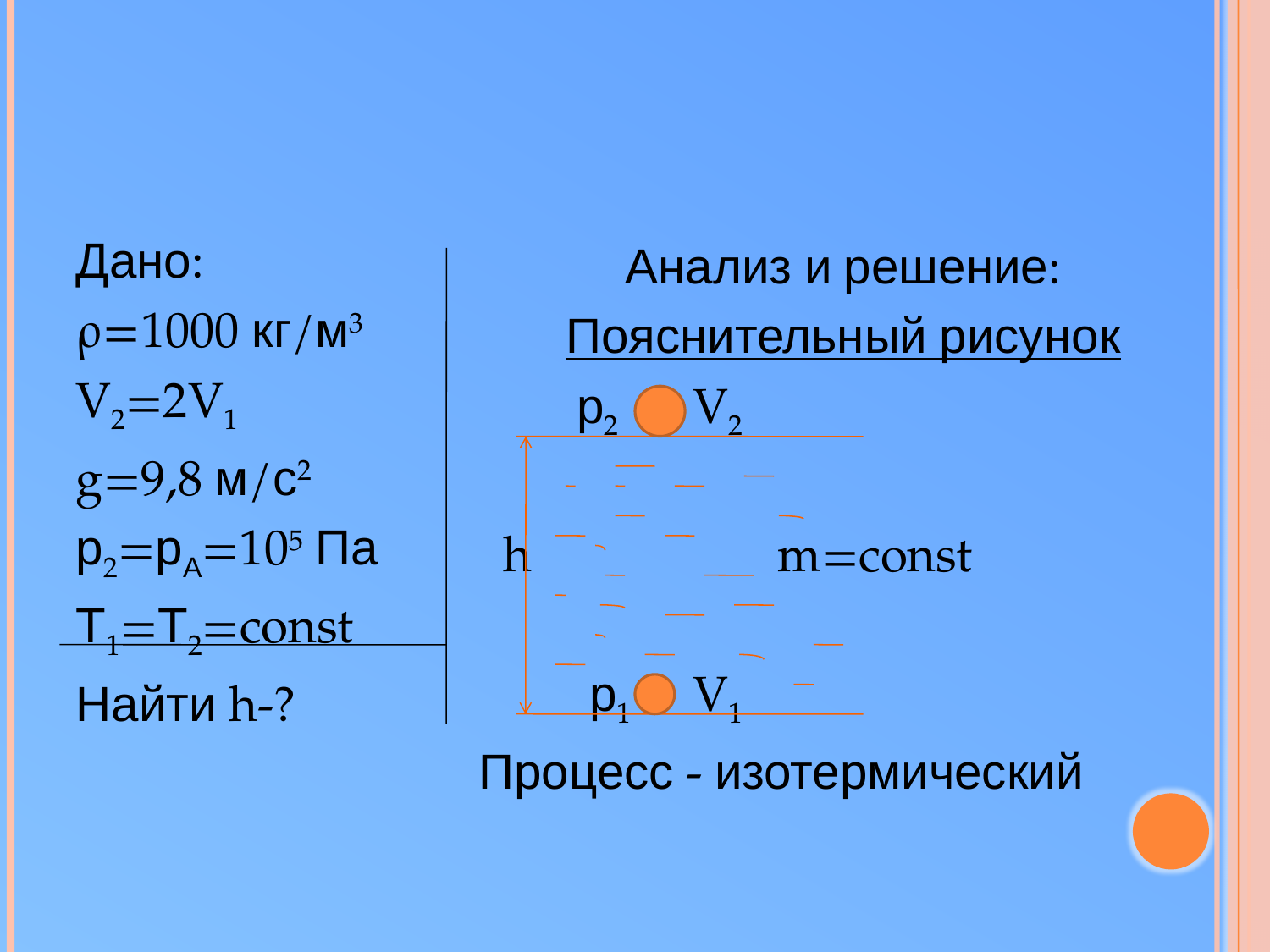

Дано:
ρ=1000 кг/м3
V2=2V1
g=9,8 м/с2
р2=рА=105 Па
Т1=Т2=const
Найти h-?
Анализ и решение:
Пояснительный рисунок
        р2      V2

  h                    m=const

         р1     V1
Процесс - изотермический